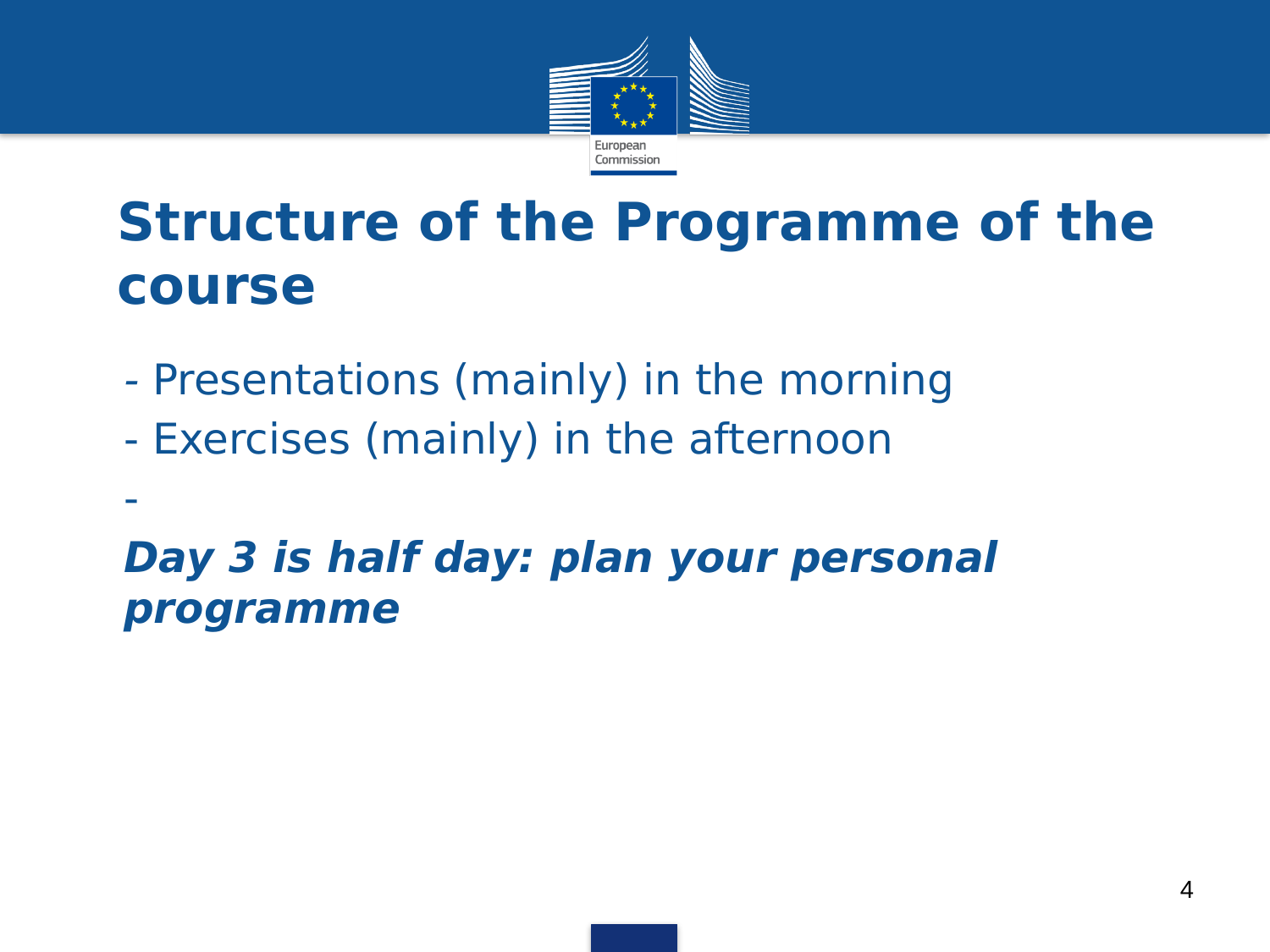

# Structure of the Programme of the course
- Presentations (mainly) in the morning
- Exercises (mainly) in the afternoon
-
Day 3 is half day: plan your personal programme
4